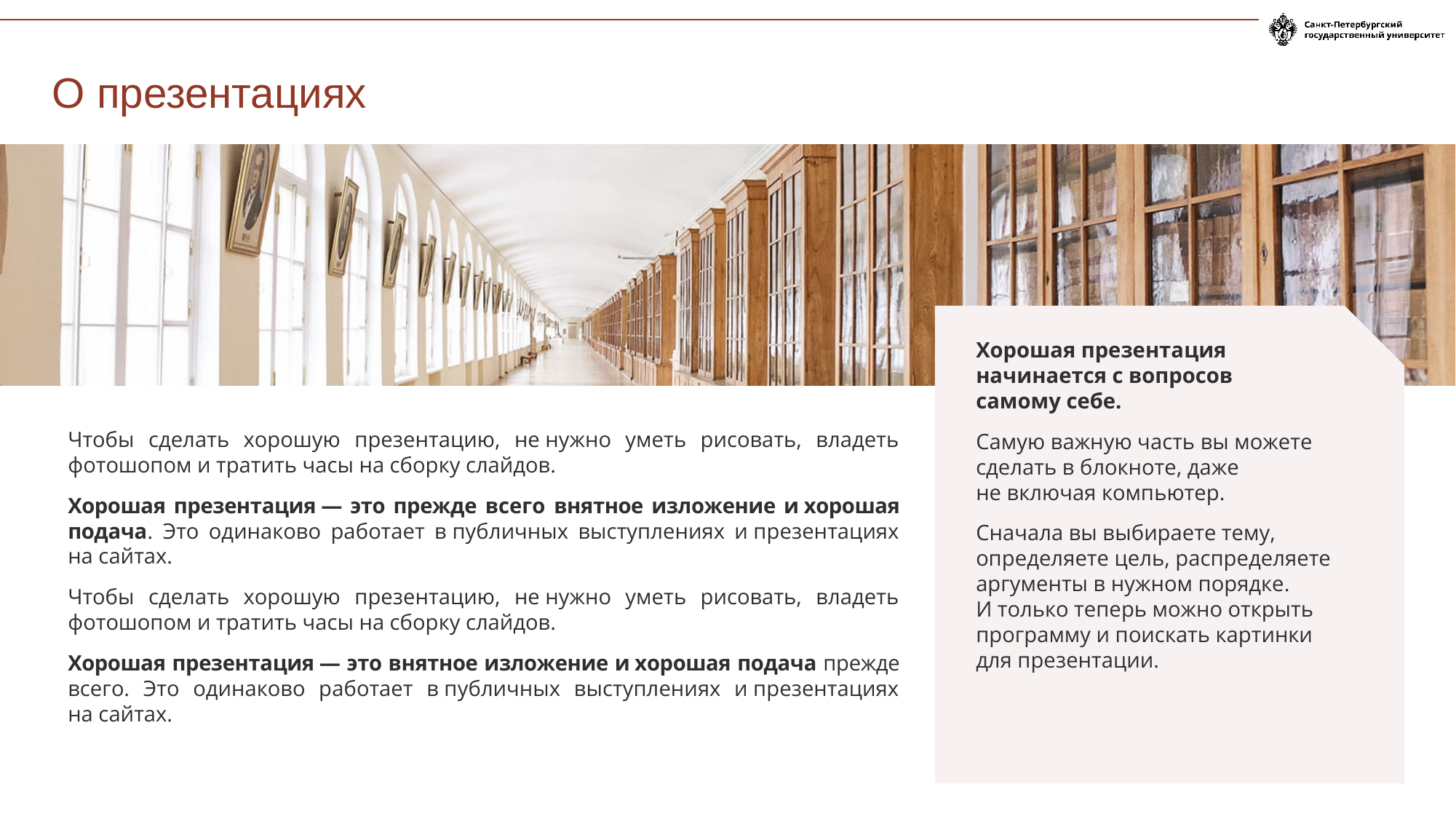

# О презентациях
Хорошая презентация
начинается с вопросов
самому себе.
Самую важную часть вы можете сделать в блокноте, даже
не включая компьютер.
Сначала вы выбираете тему, определяете цель, распределяете аргументы в нужном порядке.
И только теперь можно открыть программу и поискать картинки
для презентации.
Чтобы сделать хорошую презентацию, не нужно уметь рисовать, владеть фотошопом и тратить часы на сборку слайдов.
Хорошая презентация — это прежде всего внятное изложение и хорошая подача. Это одинаково работает в публичных выступлениях и презентациях на сайтах.
Чтобы сделать хорошую презентацию, не нужно уметь рисовать, владеть фотошопом и тратить часы на сборку слайдов.
Хорошая презентация — это внятное изложение и хорошая подача прежде всего. Это одинаково работает в публичных выступлениях и презентациях на сайтах.